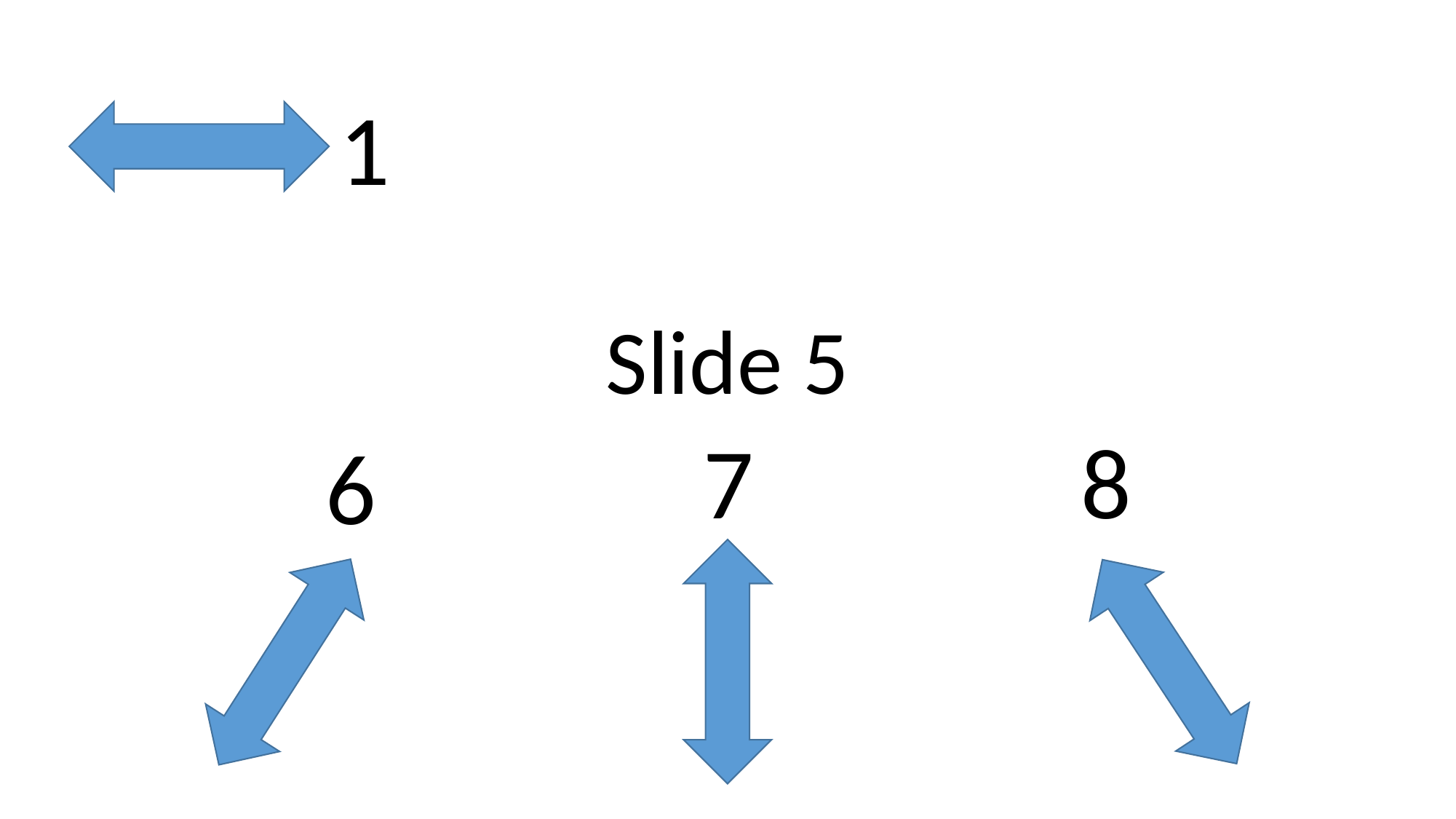

1

# Slide 5
7
8
6